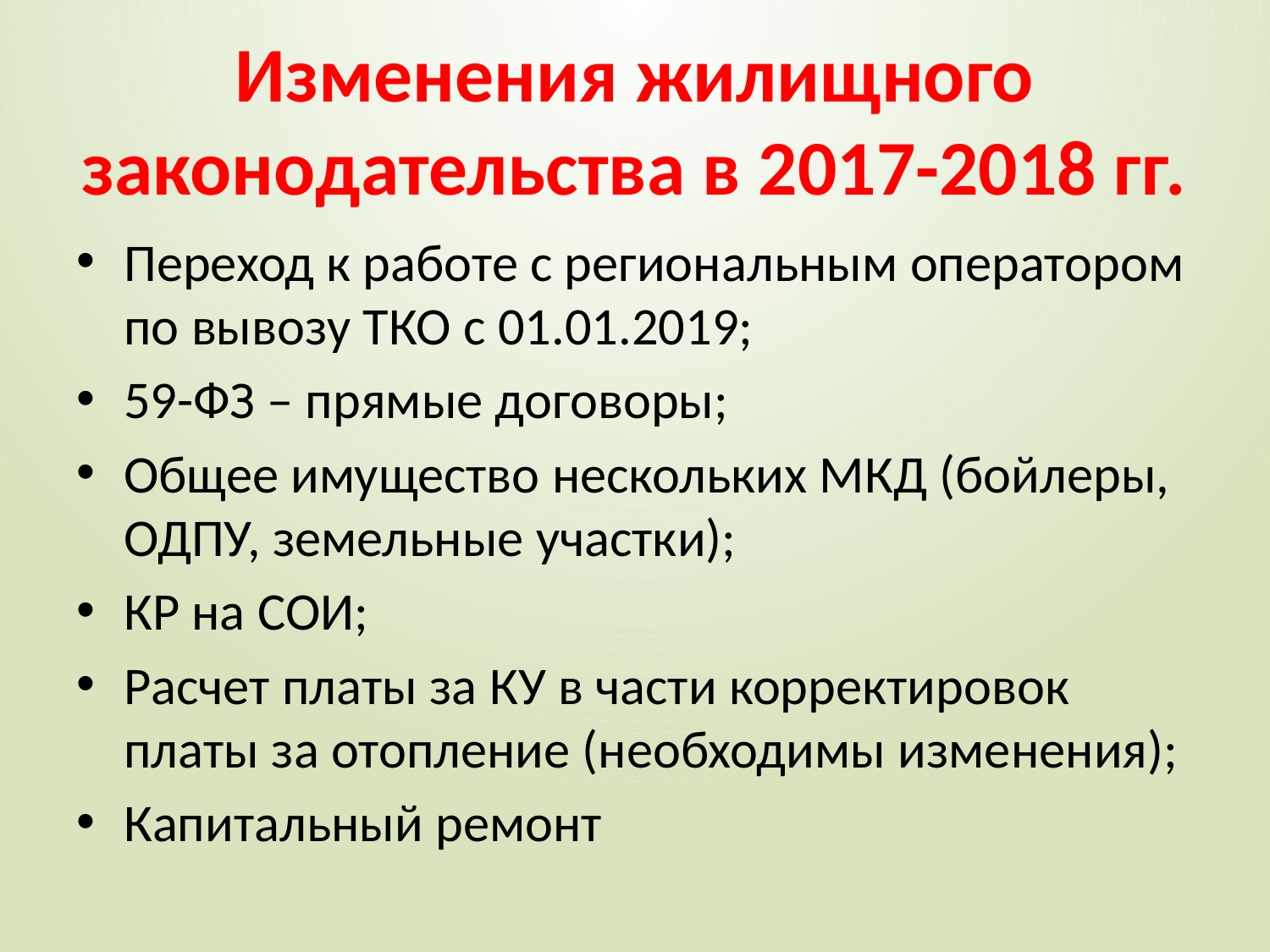

# Изменения жилищного законодательства в 2017-2018 гг.
Переход к работе с региональным оператором по вывозу ТКО с 01.01.2019;
59-ФЗ – прямые договоры;
Общее имущество нескольких МКД (бойлеры, ОДПУ, земельные участки);
КР на СОИ;
Расчет платы за КУ в части корректировок платы за отопление (необходимы изменения);
Капитальный ремонт